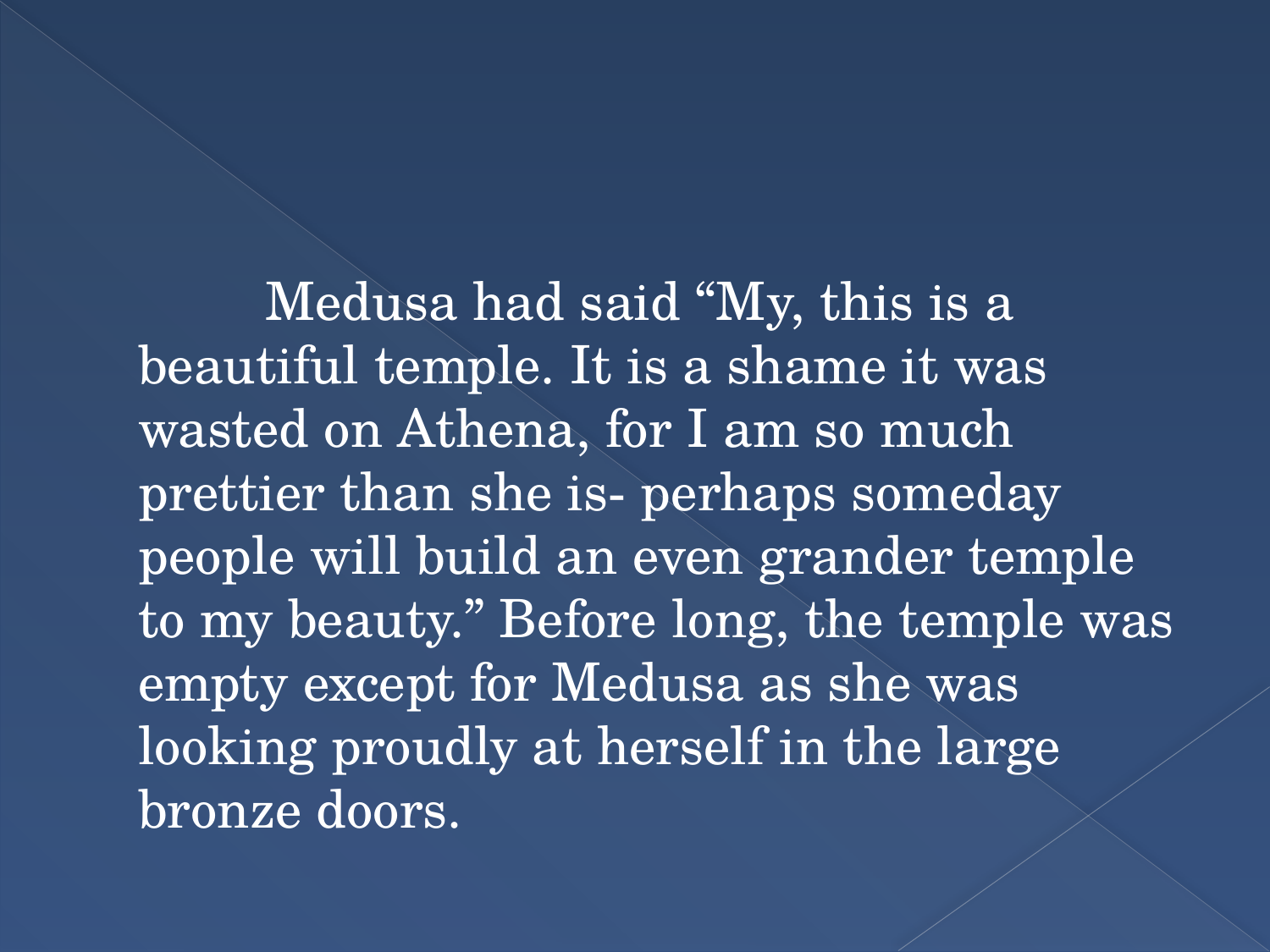

Medusa had said “My, this is a beautiful temple. It is a shame it was wasted on Athena, for I am so much prettier than she is- perhaps someday people will build an even grander temple to my beauty.” Before long, the temple was empty except for Medusa as she was looking proudly at herself in the large bronze doors.